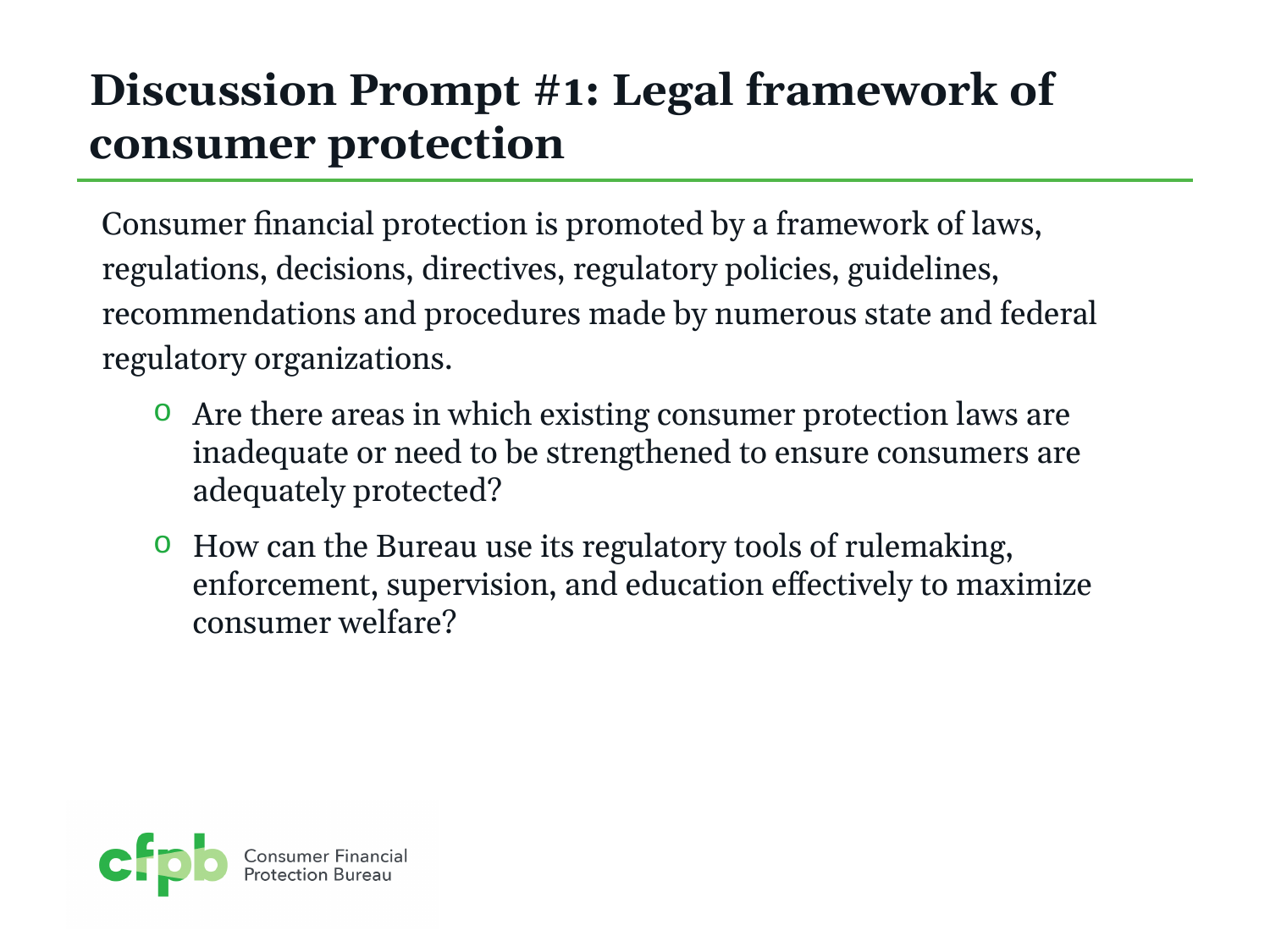

# Discussion Prompt #1: Legal framework of consumer protection
Consumer financial protection is promoted by a framework of laws, regulations, decisions, directives, regulatory policies, guidelines, recommendations and procedures made by numerous state and federal regulatory organizations.
Are there areas in which existing consumer protection laws are inadequate or need to be strengthened to ensure consumers are adequately protected?
How can the Bureau use its regulatory tools of rulemaking, enforcement, supervision, and education effectively to maximize consumer welfare?